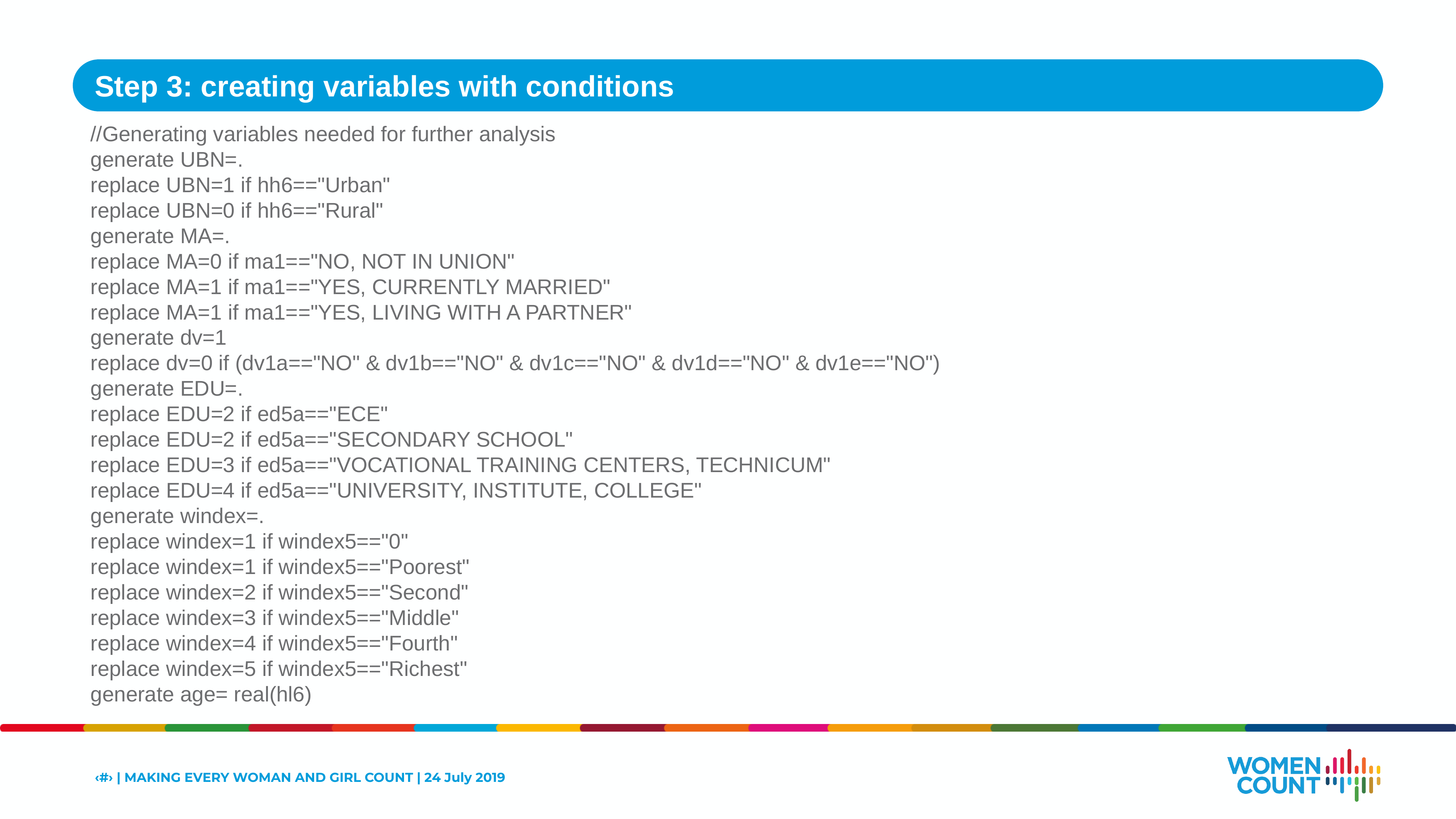

Step 3: creating variables with conditions
//Generating variables needed for further analysis
generate UBN=.
replace UBN=1 if hh6=="Urban"
replace UBN=0 if hh6=="Rural"
generate MA=.
replace MA=0 if ma1=="NO, NOT IN UNION"
replace MA=1 if ma1=="YES, CURRENTLY MARRIED"
replace MA=1 if ma1=="YES, LIVING WITH A PARTNER"
generate dv=1
replace dv=0 if (dv1a=="NO" & dv1b=="NO" & dv1c=="NO" & dv1d=="NO" & dv1e=="NO")
generate EDU=.
replace EDU=2 if ed5a=="ECE"
replace EDU=2 if ed5a=="SECONDARY SCHOOL"
replace EDU=3 if ed5a=="VOCATIONAL TRAINING CENTERS, TECHNICUM"
replace EDU=4 if ed5a=="UNIVERSITY, INSTITUTE, COLLEGE"
generate windex=.
replace windex=1 if windex5=="0"
replace windex=1 if windex5=="Poorest"
replace windex=2 if windex5=="Second"
replace windex=3 if windex5=="Middle"
replace windex=4 if windex5=="Fourth"
replace windex=5 if windex5=="Richest"
generate age= real(hl6)
‹#› | MAKING EVERY WOMAN AND GIRL COUNT | 24 July 2019